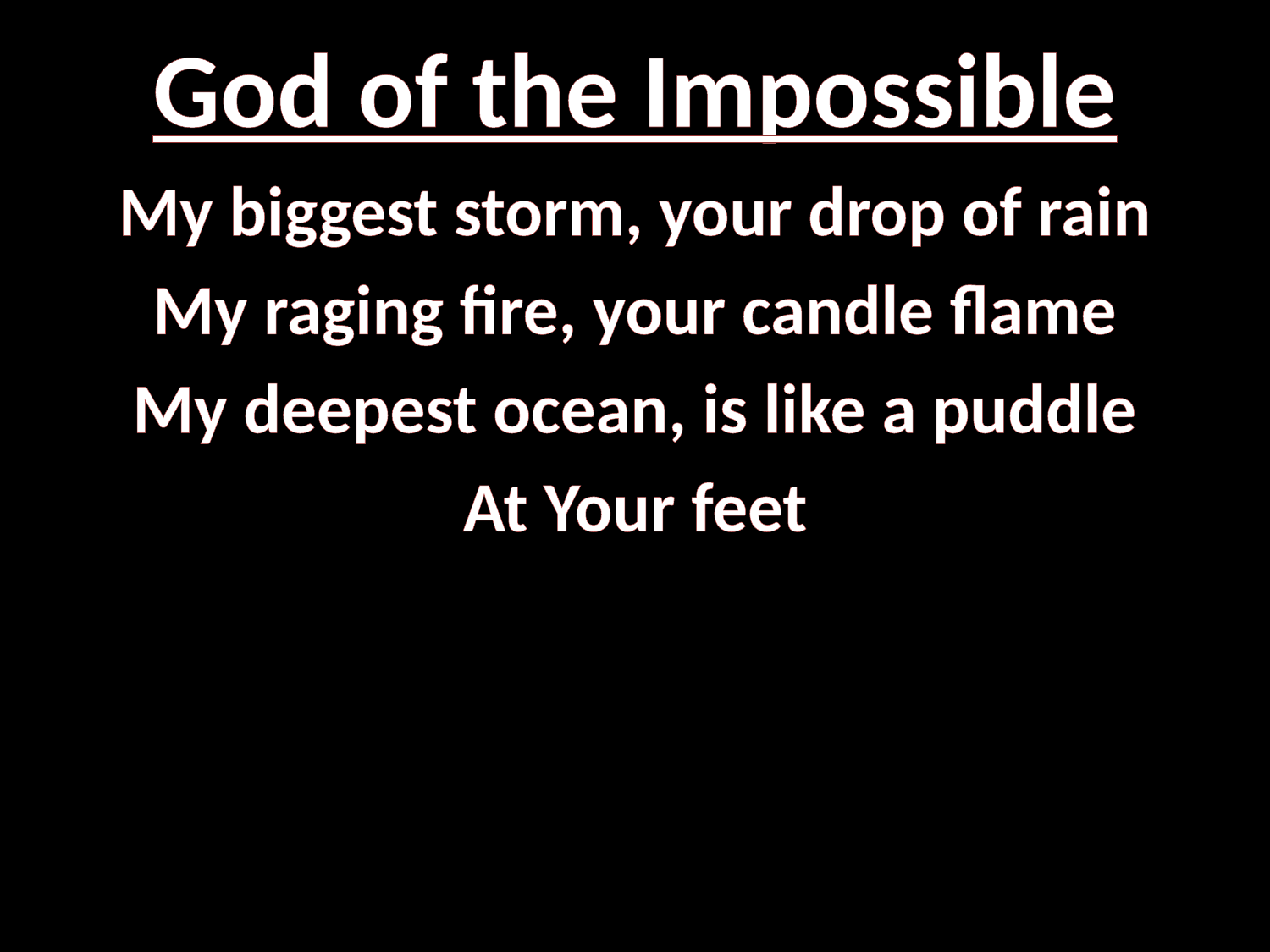

# God of the Impossible
My biggest storm, your drop of rain
My raging fire, your candle flame
My deepest ocean, is like a puddle
At Your feet